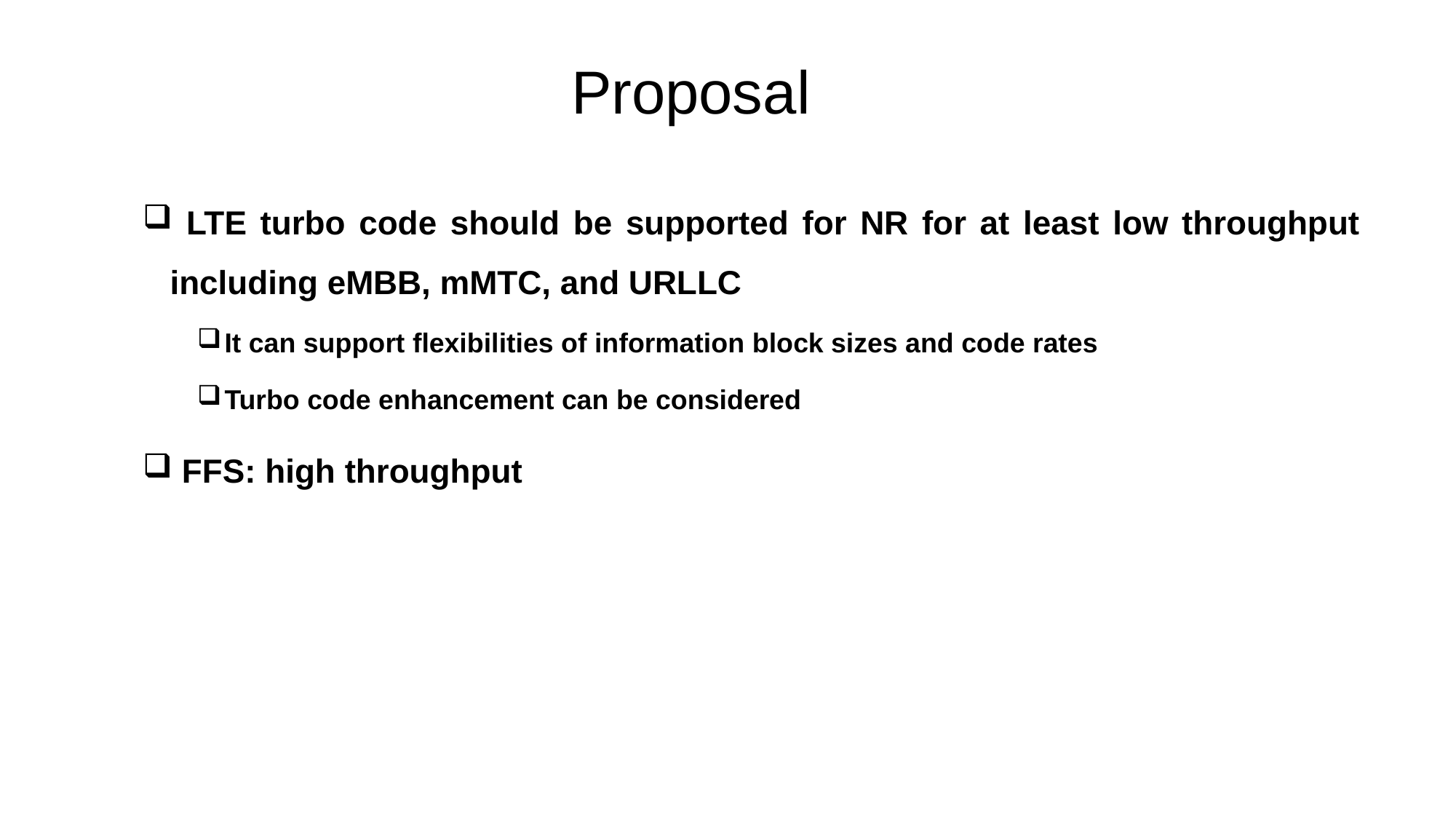

Proposal
 LTE turbo code should be supported for NR for at least low throughput including eMBB, mMTC, and URLLC
It can support flexibilities of information block sizes and code rates
Turbo code enhancement can be considered
 FFS: high throughput